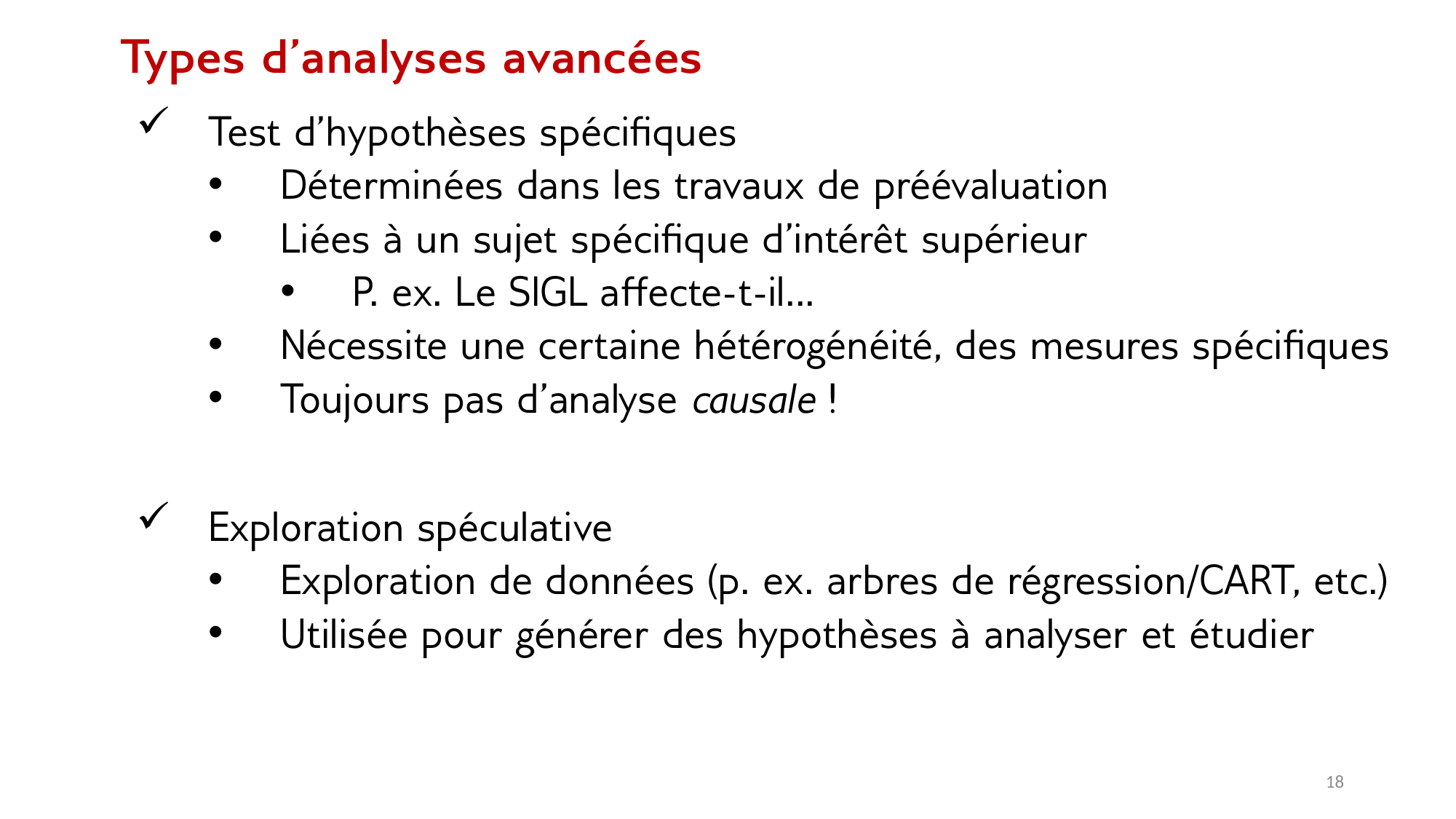

# Types d’analyses avancées
Test d’hypothèses spécifiques
Déterminées dans les travaux de préévaluation
Liées à un sujet spécifique d’intérêt supérieur
P. ex. Le SIGL affecte-t-il...
Nécessite une certaine hétérogénéité, des mesures spécifiques
Toujours pas d’analyse causale !

Exploration spéculative
Exploration de données (p. ex. arbres de régression/CART, etc.)
Utilisée pour générer des hypothèses à analyser et étudier

18